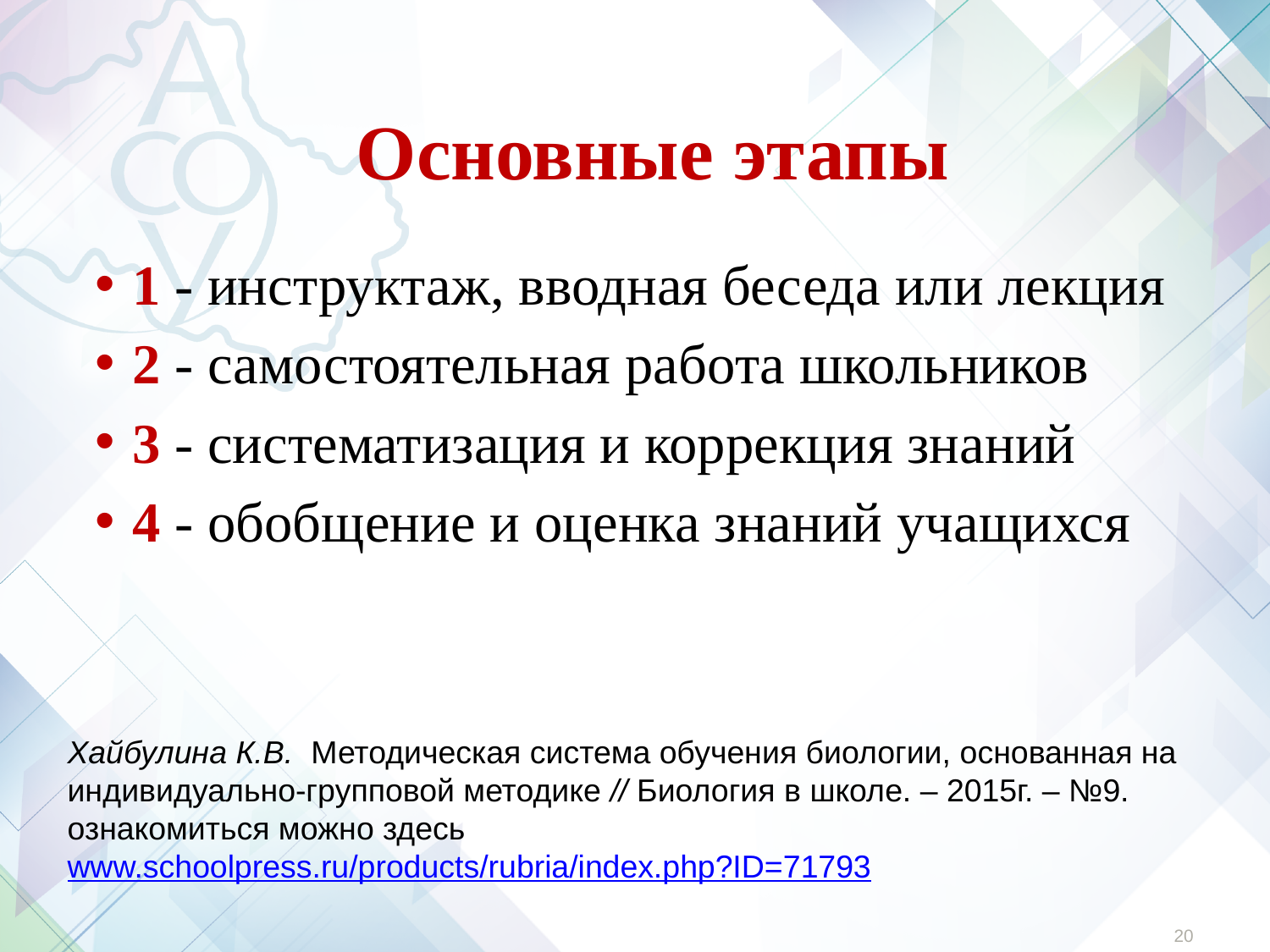

Основные этапы
1 - инструктаж, вводная беседа или лекция
2 - самостоятельная работа школьников
3 - систематизация и коррекция знаний
4 - обобщение и оценка знаний учащихся
Хайбулина К.В.  Методическая система обучения биологии, основанная на индивидуально-групповой методике // Биология в школе. – 2015г. – №9.
ознакомиться можно здесь www.schoolpress.ru/products/rubria/index.php?ID=71793
20